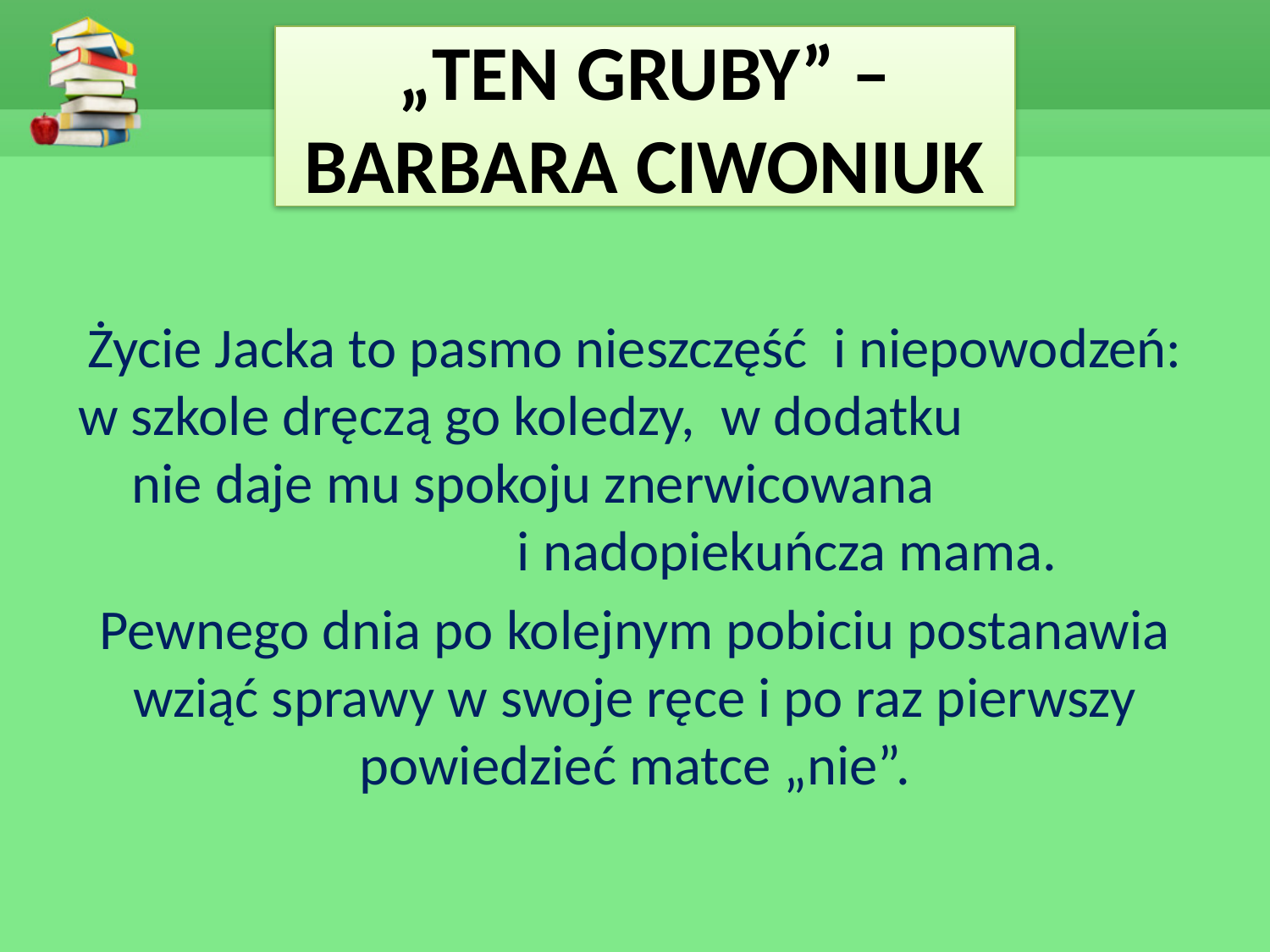

# „TEN GRUBY” – BARBARA CIWONIUK

Życie Jacka to pasmo nieszczęść  i niepowodzeń: w szkole dręczą go koledzy,  w dodatku                       nie daje mu spokoju znerwicowana                                               i nadopiekuńcza mama.
Pewnego dnia po kolejnym pobiciu postanawia wziąć sprawy w swoje ręce i po raz pierwszy powiedzieć matce „nie”.